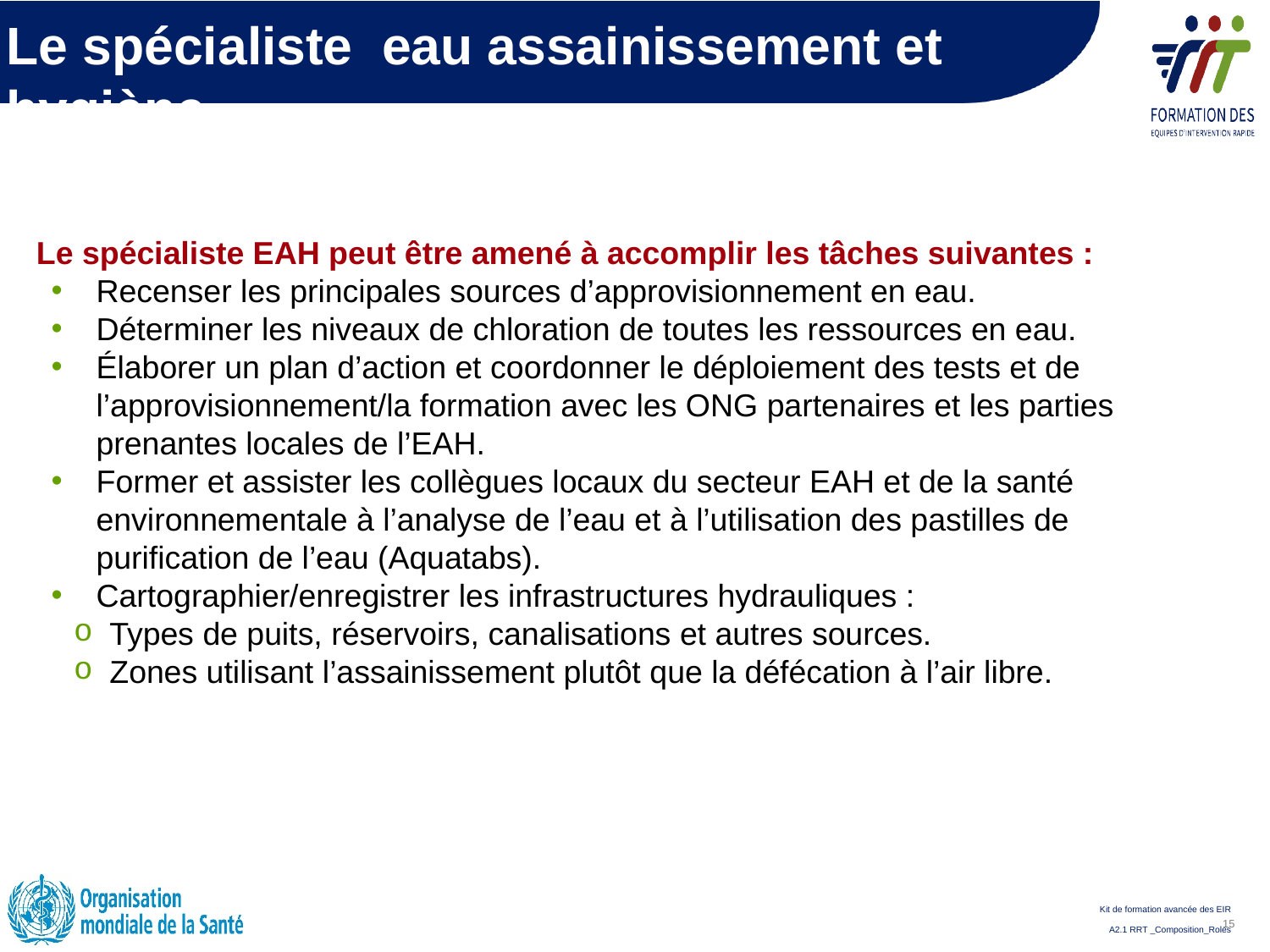

Le spécialiste  eau assainissement et hygiène
 Spécialiste eau, assainissement et hygiène (EAH)
Le spécialiste EAH peut être amené à accomplir les tâches suivantes :
Recenser les principales sources d’approvisionnement en eau.
Déterminer les niveaux de chloration de toutes les ressources en eau.
Élaborer un plan d’action et coordonner le déploiement des tests et de l’approvisionnement/la formation avec les ONG partenaires et les parties prenantes locales de l’EAH.
Former et assister les collègues locaux du secteur EAH et de la santé environnementale à l’analyse de l’eau et à l’utilisation des pastilles de purification de l’eau (Aquatabs).
Cartographier/enregistrer les infrastructures hydrauliques :
Types de puits, réservoirs, canalisations et autres sources.
Zones utilisant l’assainissement plutôt que la défécation à l’air libre.